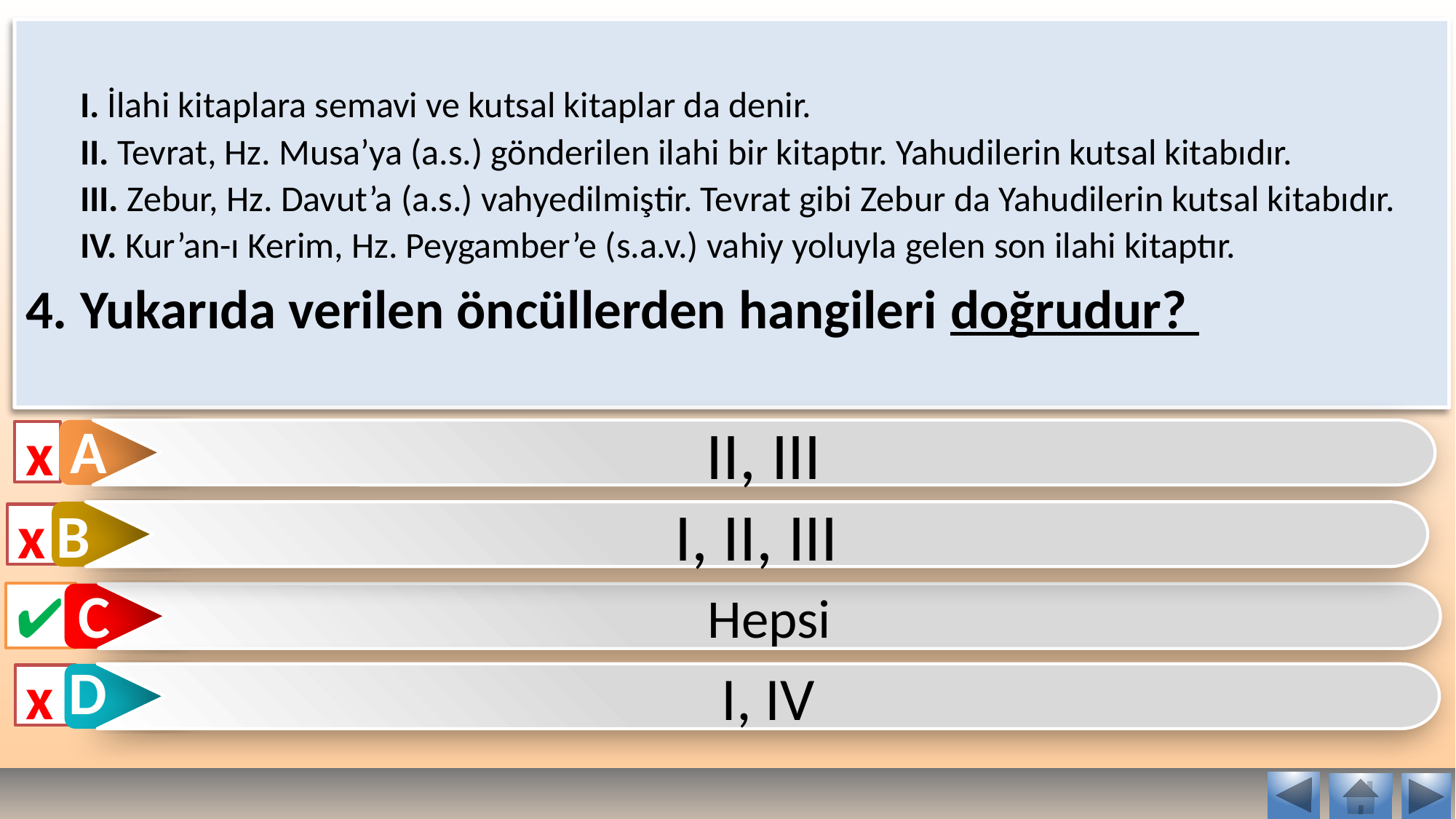

I. İlahi kitaplara semavi ve kutsal kitaplar da denir.
II. Tevrat, Hz. Musa’ya (a.s.) gönderilen ilahi bir kitaptır. Yahudilerin kutsal kitabıdır.
III. Zebur, Hz. Davut’a (a.s.) vahyedilmiştir. Tevrat gibi Zebur da Yahudilerin kutsal kitabıdır.
IV. Kur’an-ı Kerim, Hz. Peygamber’e (s.a.v.) vahiy yoluyla gelen son ilahi kitaptır.
4. Yukarıda verilen öncüllerden hangileri doğrudur?
A

II, III
x
B

I, II, III
x
C
✔

Hepsi
D

I, IV
x